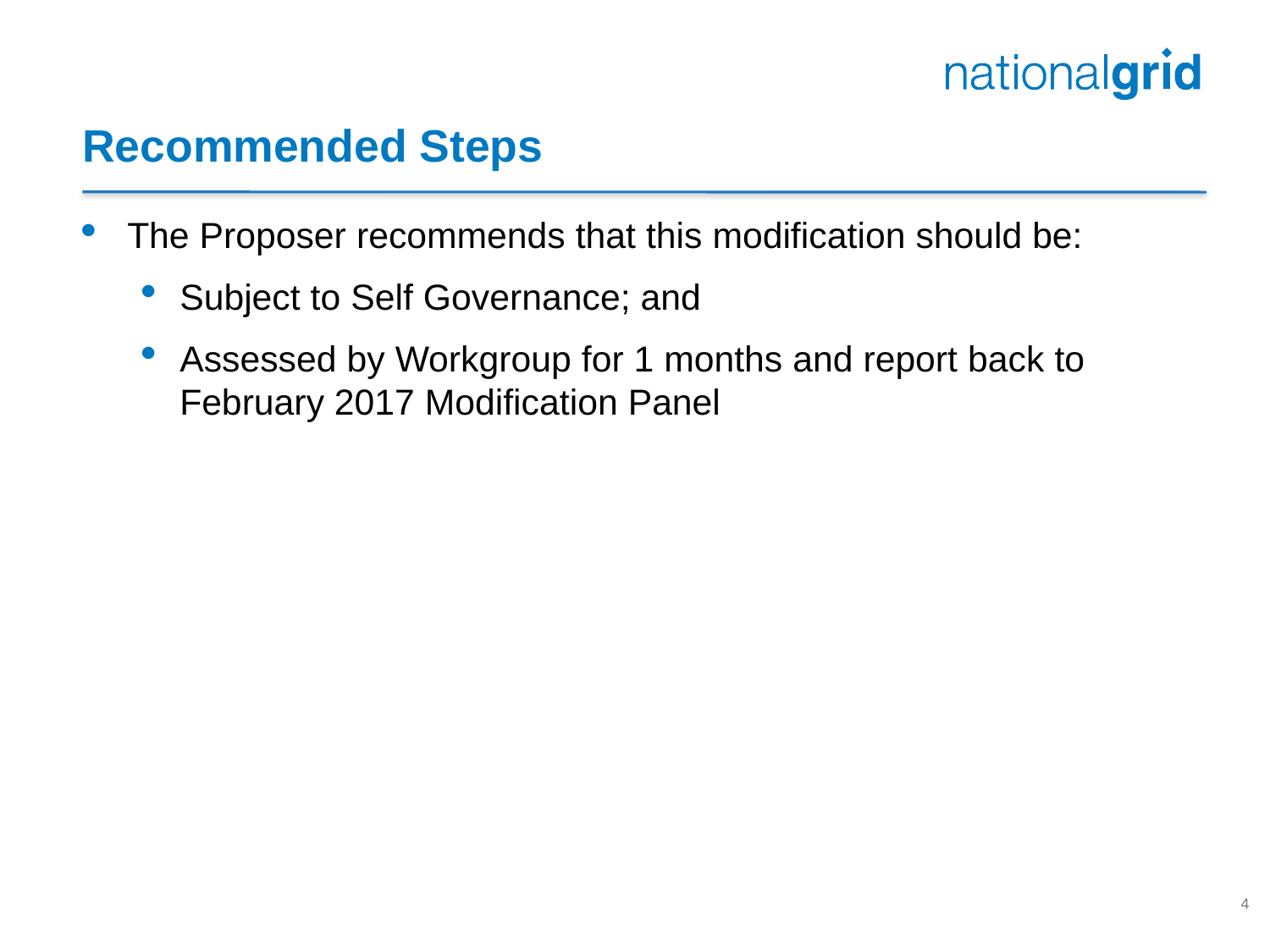

# Recommended Steps
The Proposer recommends that this modification should be:
Subject to Self Governance; and
Assessed by Workgroup for 1 months and report back to February 2017 Modification Panel